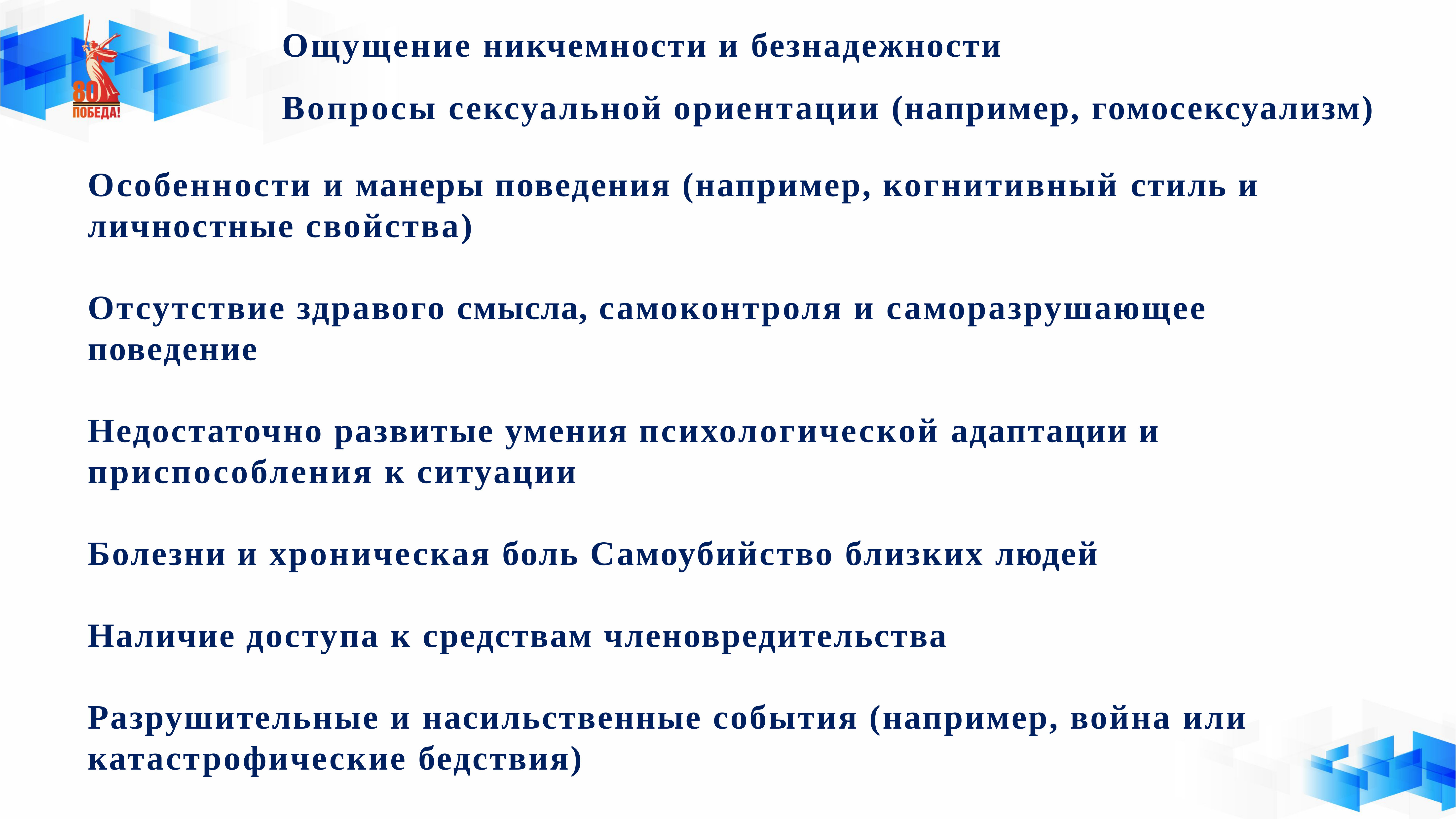

Ощущение никчемности и безнадежности
Вопросы сексуальной ориентации (например, гомосексуализм)
Особенности и манеры поведения (например, когнитивный стиль и личностные свойства)

Отсутствие здравого смысла, самоконтроля и саморазрушающее поведение

Недостаточно развитые умения психологической адаптации и приспособления к ситуации

Болезни и хроническая боль Самоубийство близких людей

Наличие доступа к средствам членовредительства

Разрушительные и насильственные события (например, война или катастрофические бедствия)